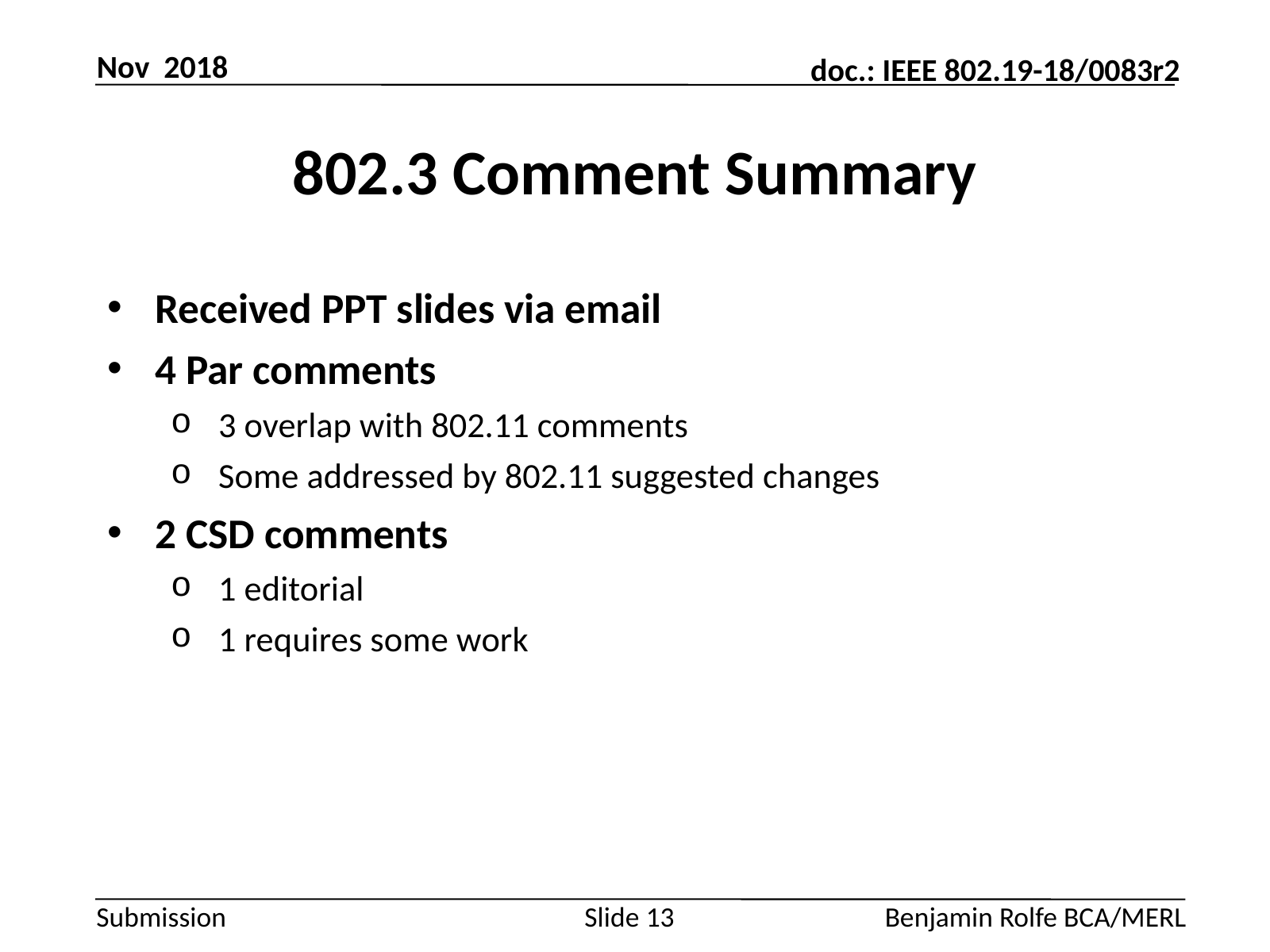

Nov  2018
# 802.3 Comment Summary
Received PPT slides via email
4 Par comments
3 overlap with 802.11 comments
Some addressed by 802.11 suggested changes
2 CSD comments
1 editorial
1 requires some work
Slide 13
Benjamin Rolfe BCA/MERL